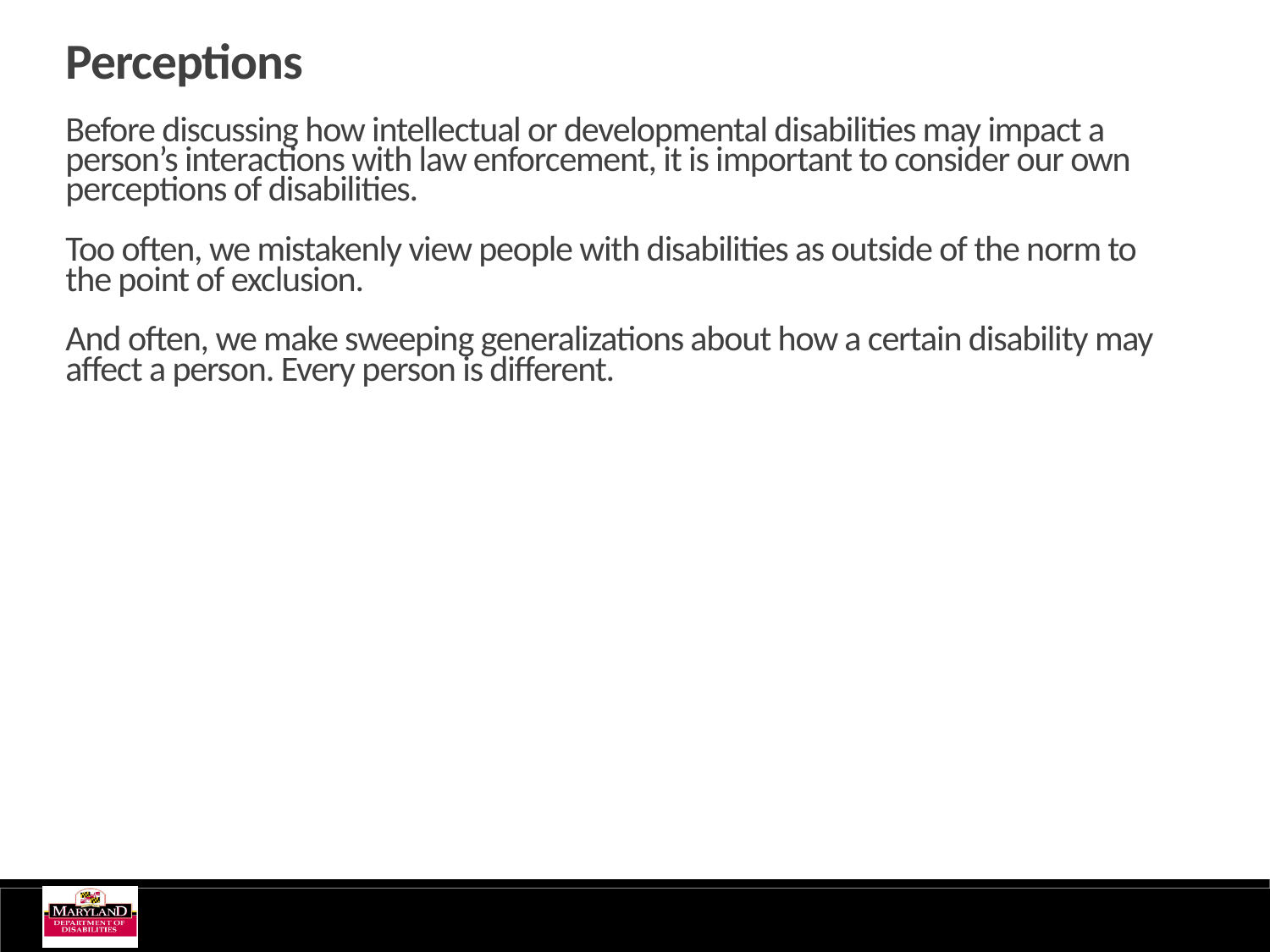

Perceptions
Before discussing how intellectual or developmental disabilities may impact a person’s interactions with law enforcement, it is important to consider our own perceptions of disabilities.
Too often, we mistakenly view people with disabilities as outside of the norm to the point of exclusion.
And often, we make sweeping generalizations about how a certain disability may affect a person. Every person is different.